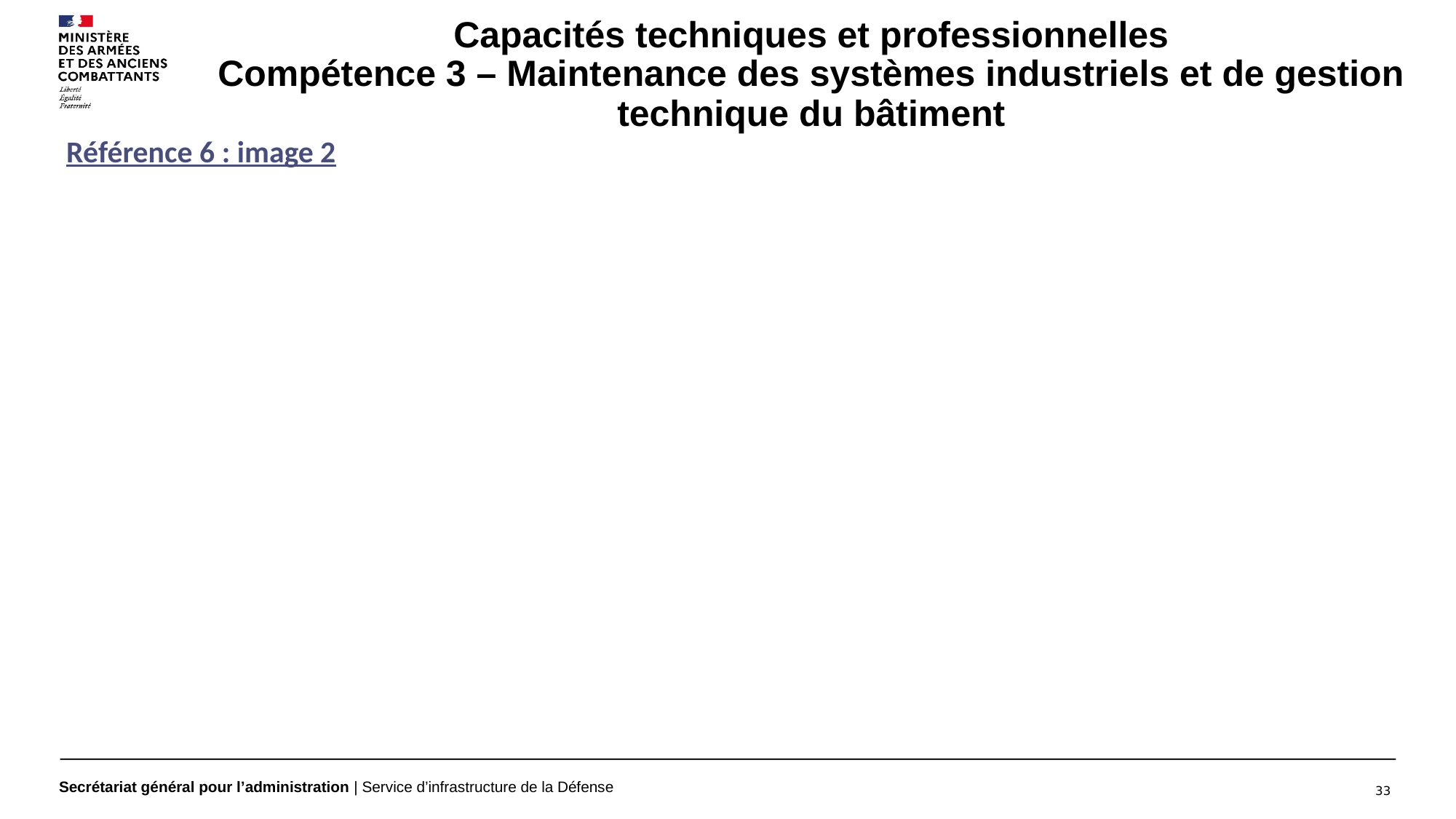

# Capacités techniques et professionnelles Compétence 3 – Maintenance des systèmes industriels et de gestion technique du bâtiment
Référence 6 : image 2

33